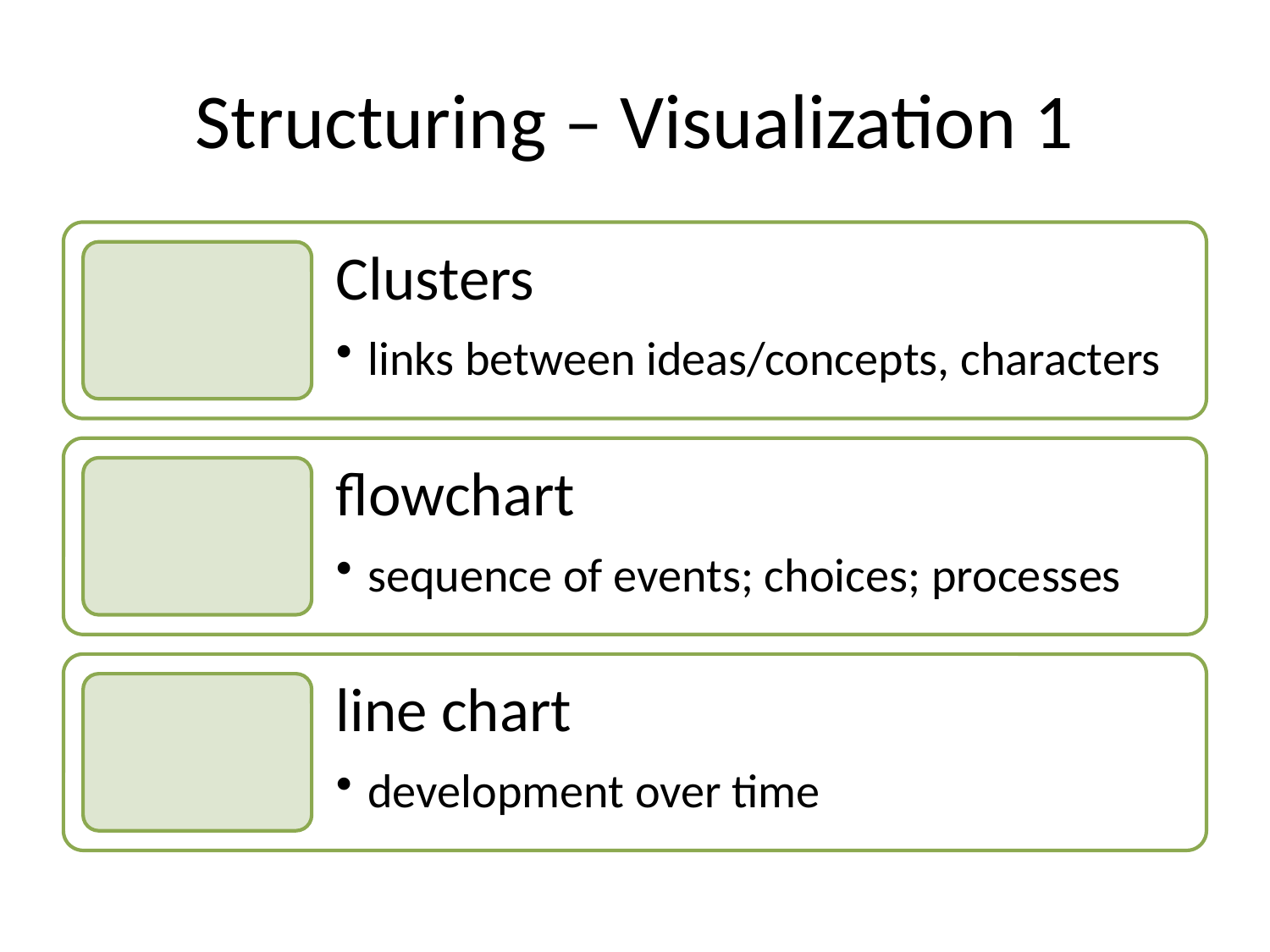

# Structuring – Visualization 1
Clusters
links between ideas/concepts, characters
flowchart
sequence of events; choices; processes
line chart
development over time